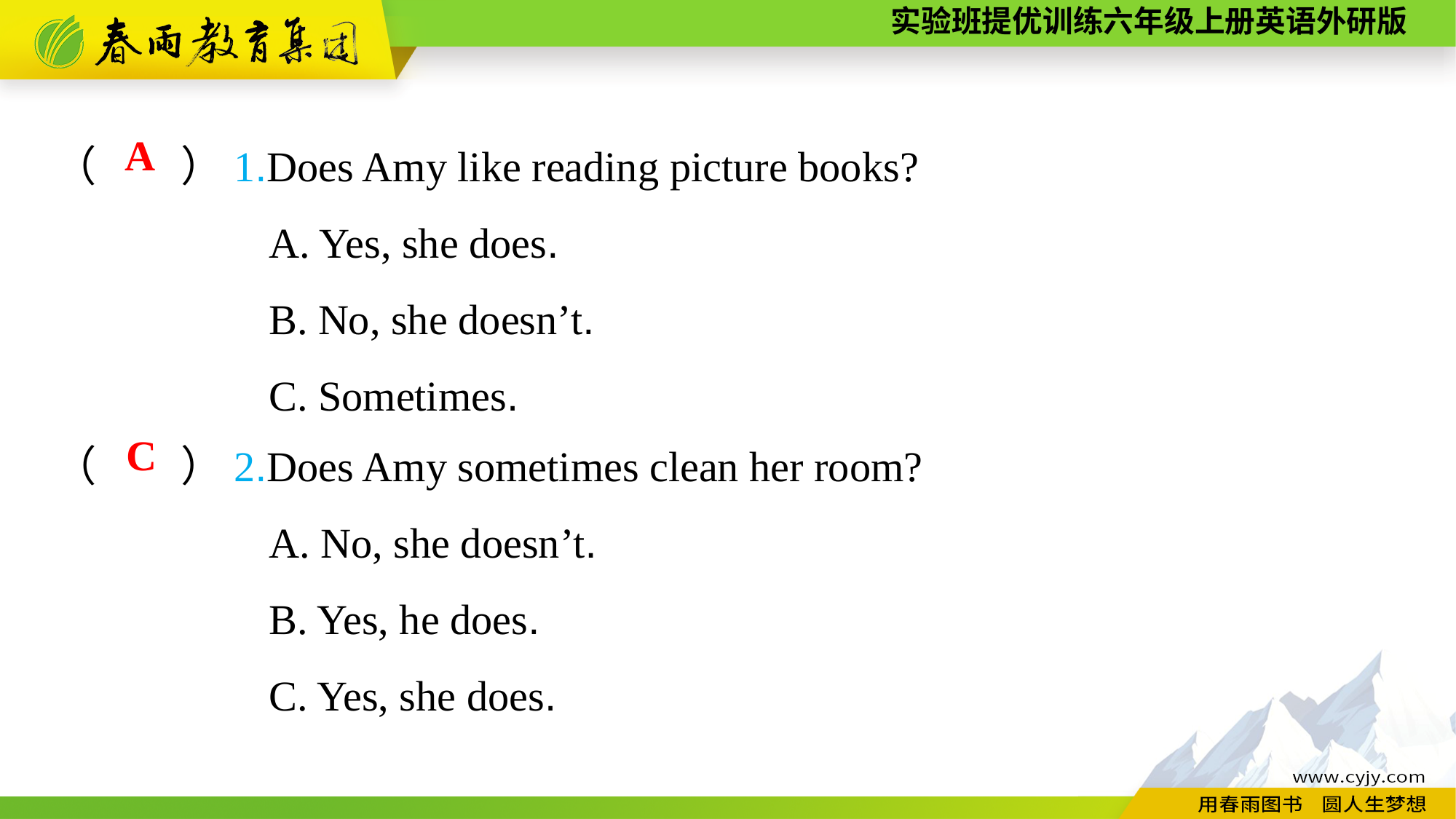

（　　）1.Does Amy like reading picture books?
A. Yes, she does.
B. No, she doesn’t.
C. Sometimes.
A
（　　）2.Does Amy sometimes clean her room?
A. No, she doesn’t.
B. Yes, he does.
C. Yes, she does.
C